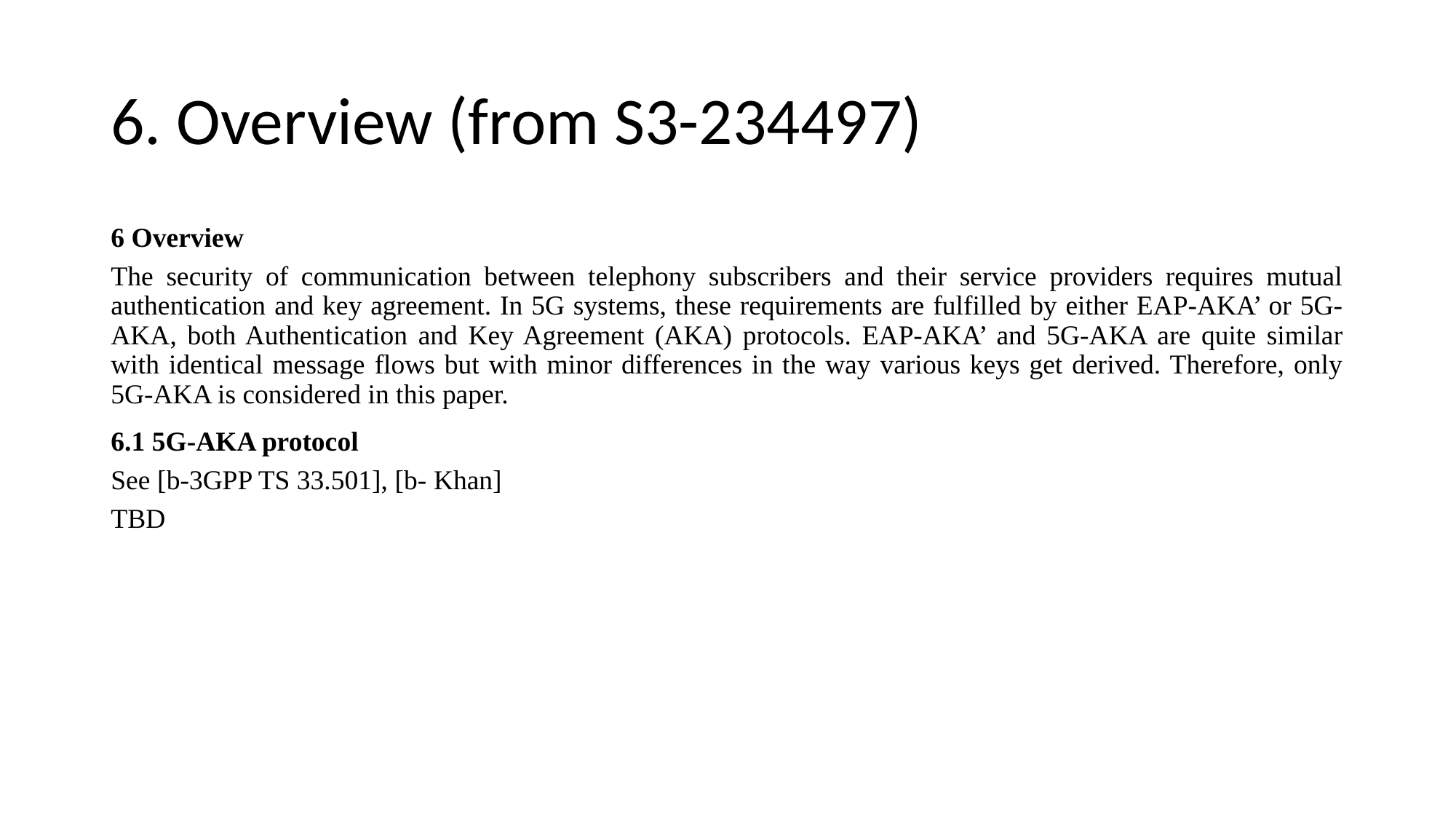

# 6. Overview (from S3-234497)
6 Overview
The security of communication between telephony subscribers and their service providers requires mutual authentication and key agreement. In 5G systems, these requirements are fulfilled by either EAP-AKA’ or 5G-AKA, both Authentication and Key Agreement (AKA) protocols. EAP-AKA’ and 5G-AKA are quite similar with identical message flows but with minor differences in the way various keys get derived. Therefore, only 5G-AKA is considered in this paper.
6.1 5G-AKA protocol
See [b-3GPP TS 33.501], [b- Khan]
TBD